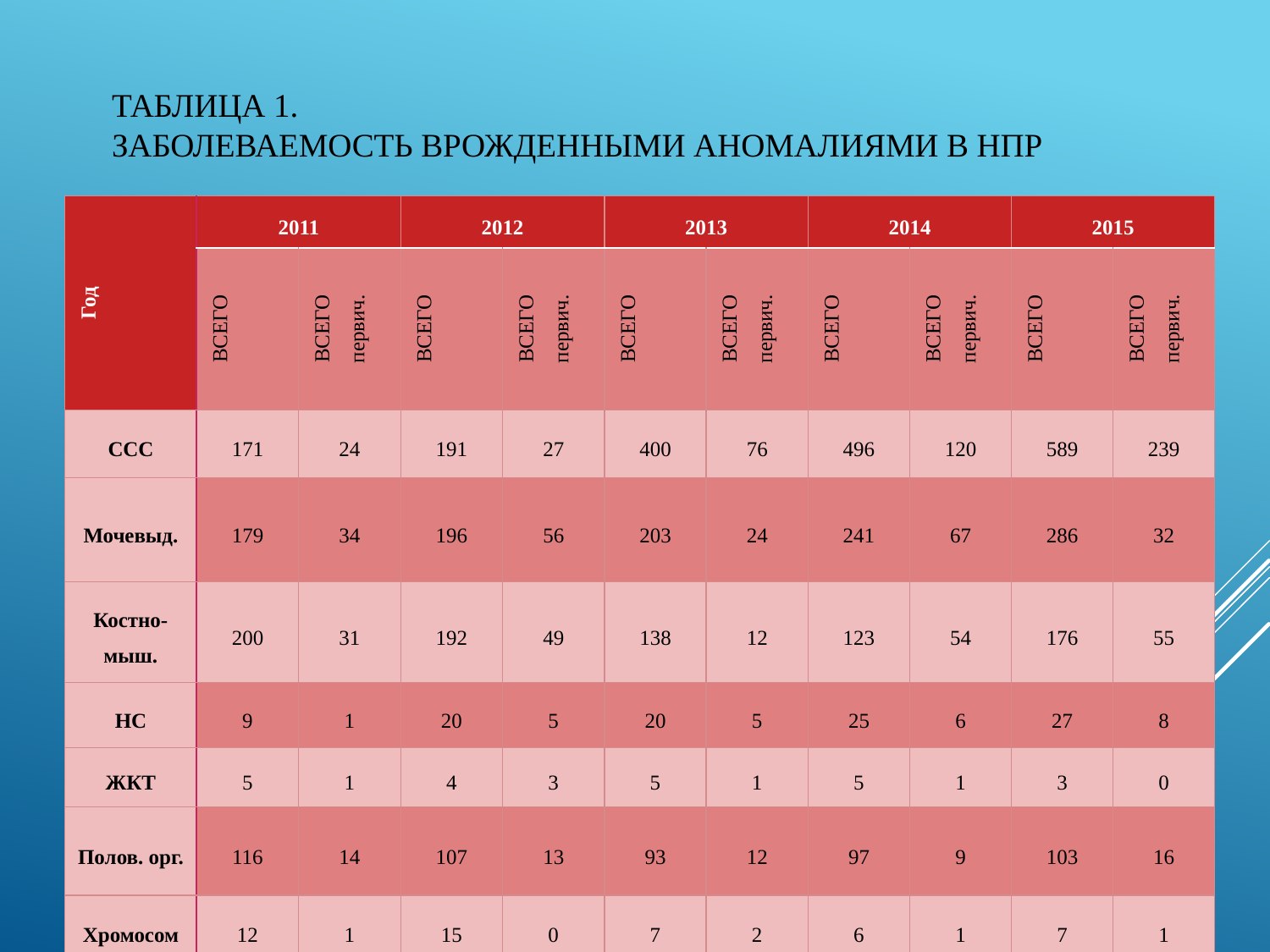

# Таблица 1. Заболеваемость врожденными аномалиями в НПР

| Год | 2011 |  | 2012 |  | 2013 |  | 2014 |  | 2015 |  |
| --- | --- | --- | --- | --- | --- | --- | --- | --- | --- | --- |
|  | ВСЕГО | ВСЕГО первич. | ВСЕГО | ВСЕГО первич. | ВСЕГО | ВСЕГО первич. | ВСЕГО | ВСЕГО первич. | ВСЕГО | ВСЕГО первич. |
| ССС | 171 | 24 | 191 | 27 | 400 | 76 | 496 | 120 | 589 | 239 |
| Мочевыд. | 179 | 34 | 196 | 56 | 203 | 24 | 241 | 67 | 286 | 32 |
| Костно-мыш. | 200 | 31 | 192 | 49 | 138 | 12 | 123 | 54 | 176 | 55 |
| НС | 9 | 1 | 20 | 5 | 20 | 5 | 25 | 6 | 27 | 8 |
| ЖКТ | 5 | 1 | 4 | 3 | 5 | 1 | 5 | 1 | 3 | 0 |
| Полов. орг. | 116 | 14 | 107 | 13 | 93 | 12 | 97 | 9 | 103 | 16 |
| Хромосом | 12 | 1 | 15 | 0 | 7 | 2 | 6 | 1 | 7 | 1 |